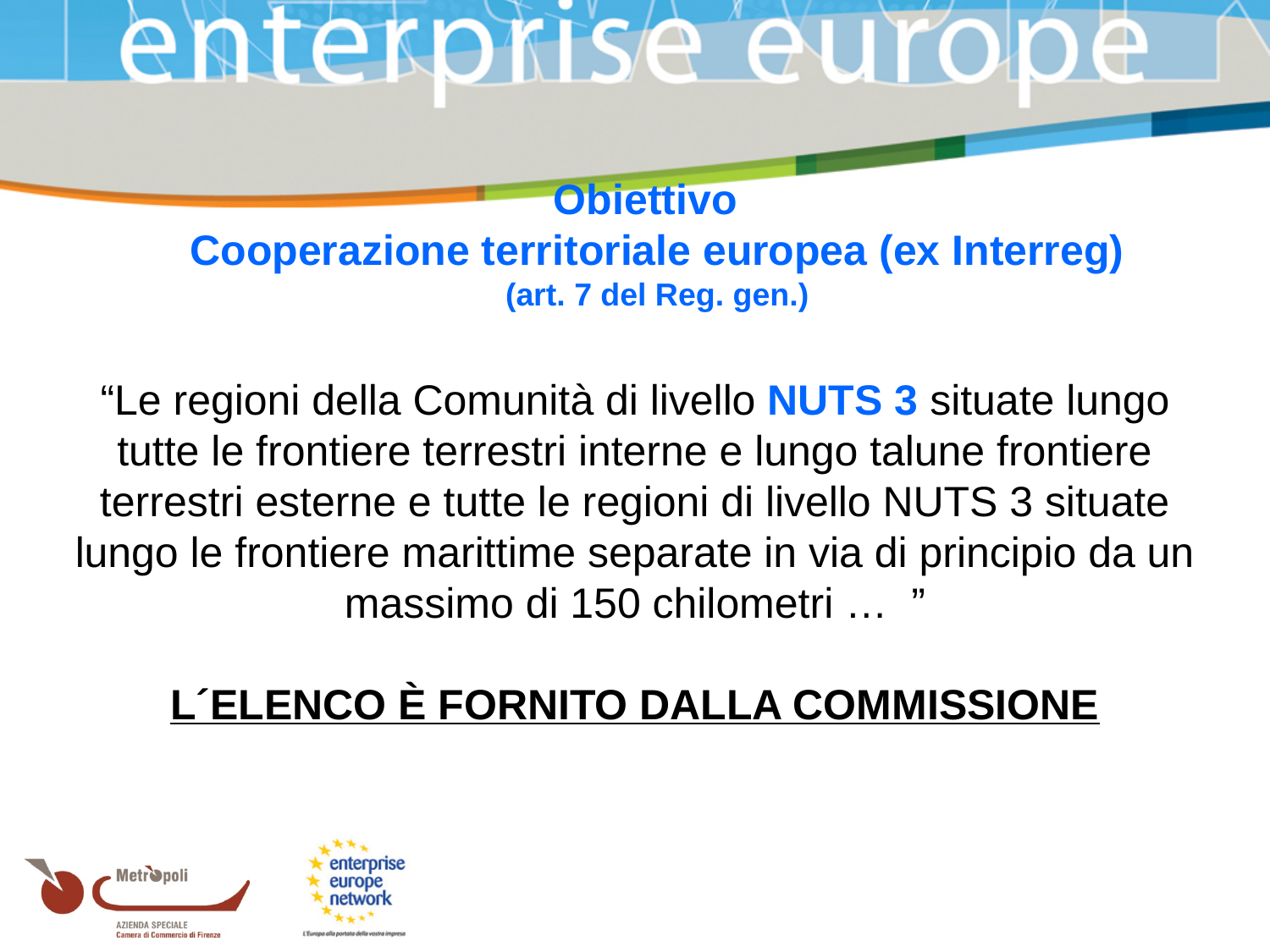

Obiettivo
Cooperazione territoriale europea (ex Interreg)
(art. 7 del Reg. gen.)

“Le regioni della Comunità di livello NUTS 3 situate lungo tutte le frontiere terrestri interne e lungo talune frontiere terrestri esterne e tutte le regioni di livello NUTS 3 situate lungo le frontiere marittime separate in via di principio da un massimo di 150 chilometri …  ”

L´ELENCO È FORNITO DALLA COMMISSIONE